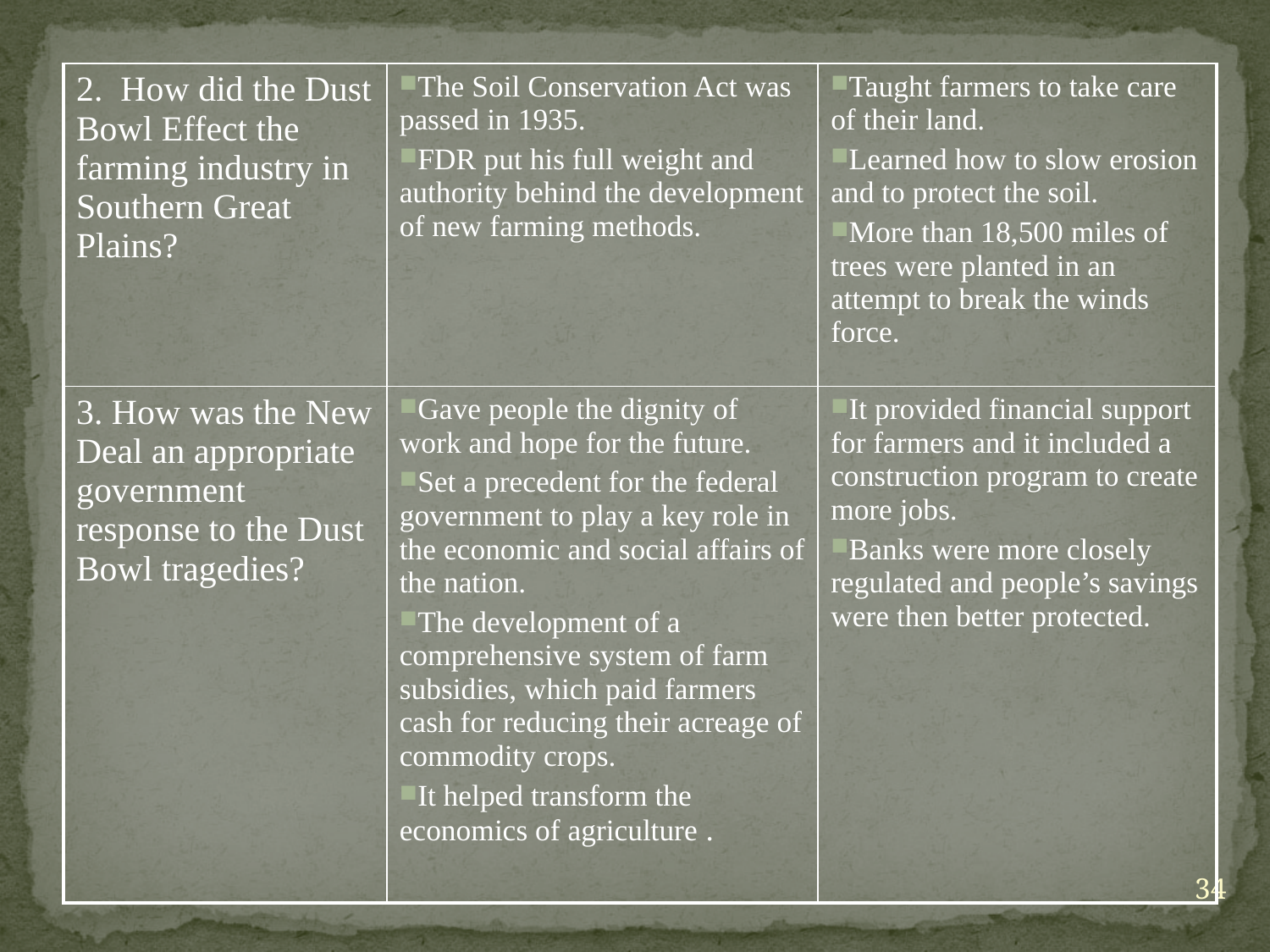

| 2. How did the Dust Bowl Effect the farming industry in Southern Great Plains? | The Soil Conservation Act was passed in 1935. FDR put his full weight and authority behind the development of new farming methods. | Taught farmers to take care of their land. Learned how to slow erosion and to protect the soil. More than 18,500 miles of trees were planted in an attempt to break the winds force. |
| --- | --- | --- |
| 3. How was the New Deal an appropriate government response to the Dust Bowl tragedies? | Gave people the dignity of work and hope for the future. Set a precedent for the federal government to play a key role in the economic and social affairs of the nation. The development of a comprehensive system of farm subsidies, which paid farmers cash for reducing their acreage of commodity crops. It helped transform the economics of agriculture . | It provided financial support for farmers and it included a construction program to create more jobs. Banks were more closely regulated and people’s savings were then better protected. |
34